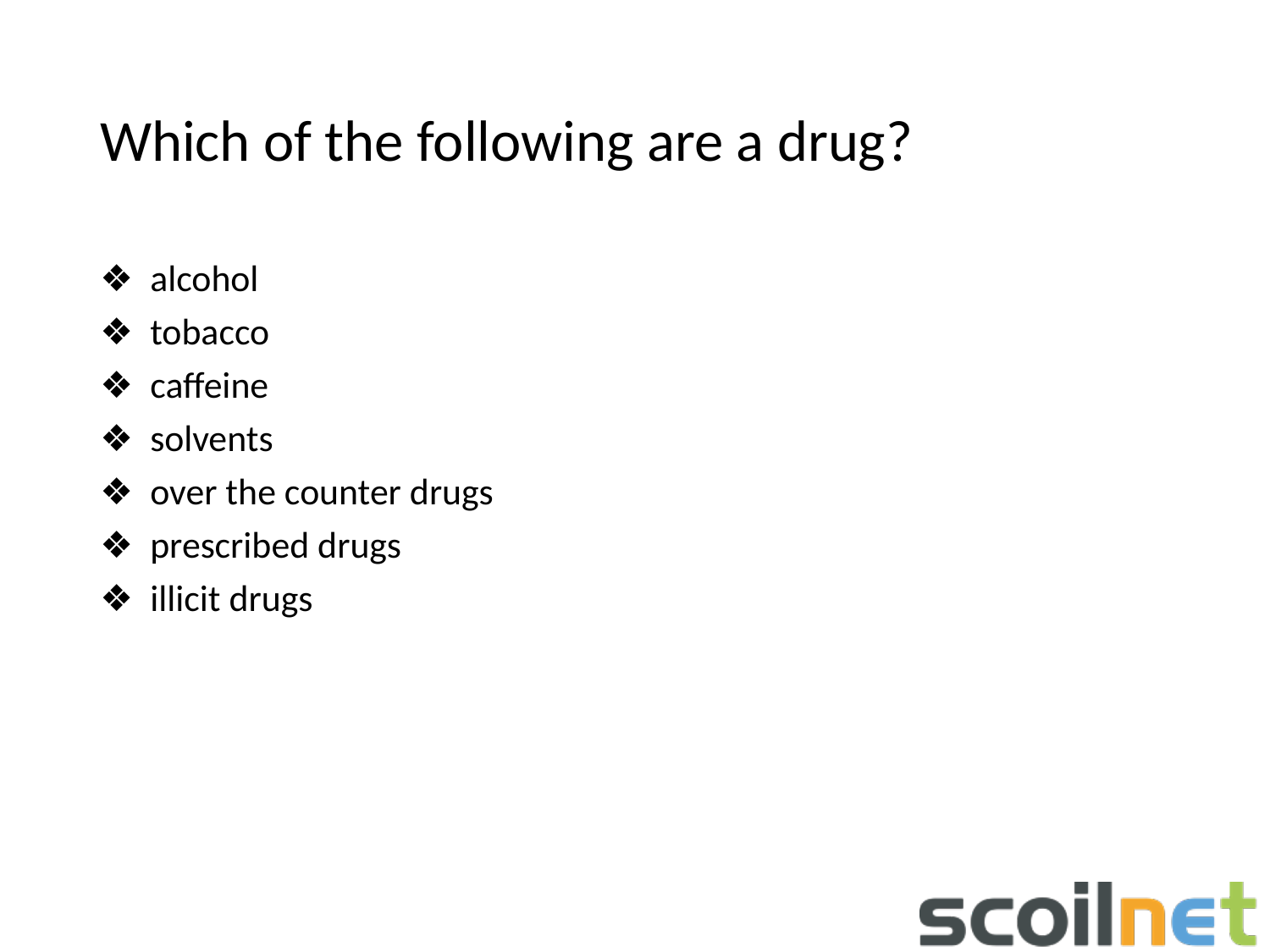

# Which of the following are a drug?
❖  alcohol
❖  tobacco
❖  caffeine
❖  solvents
❖  over the counter drugs
❖  prescribed drugs
❖  illicit drugs